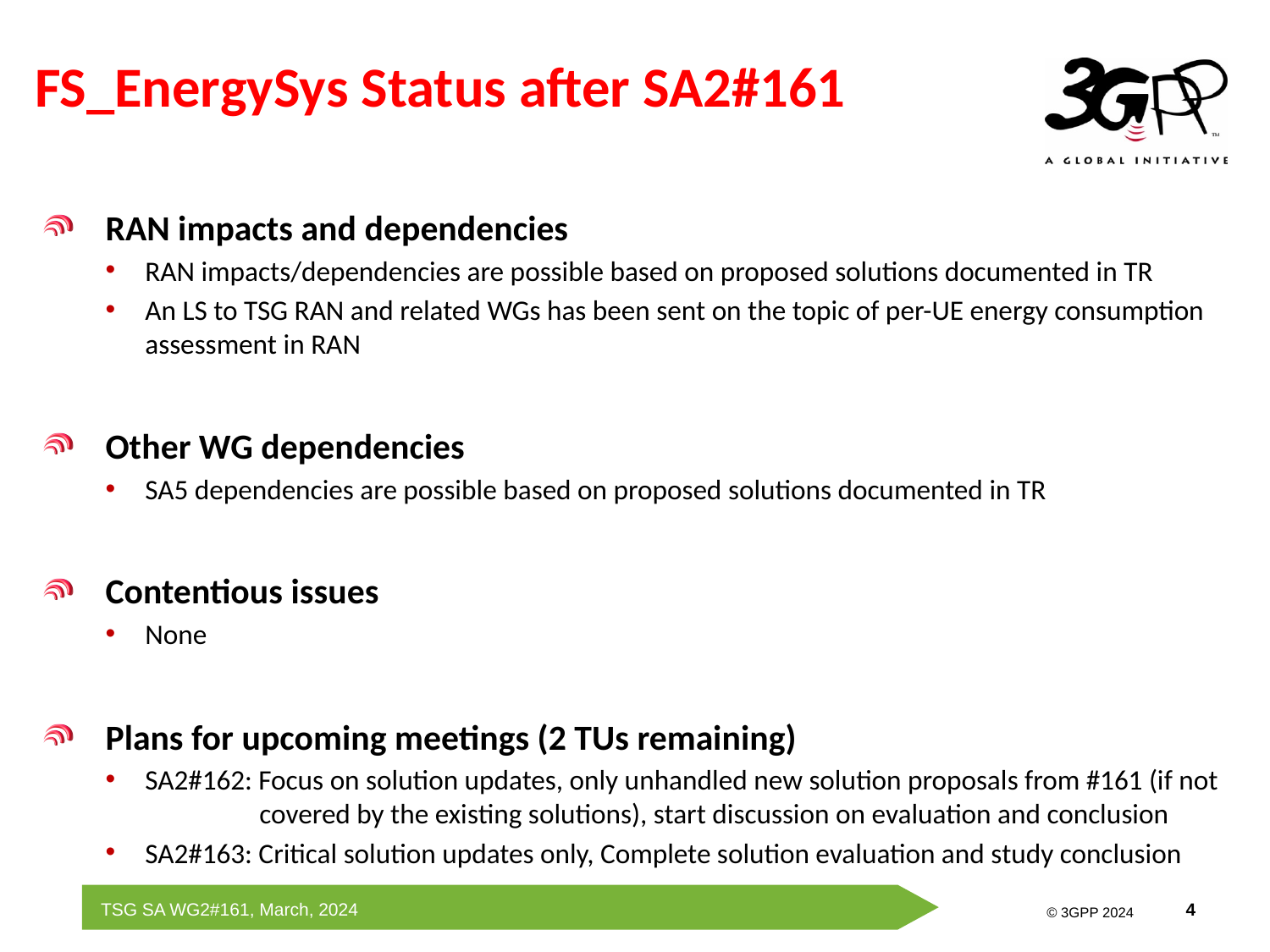

# FS_EnergySys Status after SA2#161
RAN impacts and dependencies
RAN impacts/dependencies are possible based on proposed solutions documented in TR
An LS to TSG RAN and related WGs has been sent on the topic of per-UE energy consumption assessment in RAN

Other WG dependencies
SA5 dependencies are possible based on proposed solutions documented in TR

Contentious issues
None

Plans for upcoming meetings (2 TUs remaining)
SA2#162: Focus on solution updates, only unhandled new solution proposals from #161 (if not
                  covered by the existing solutions), start discussion on evaluation and conclusion
SA2#163: Critical solution updates only, Complete solution evaluation and study conclusion